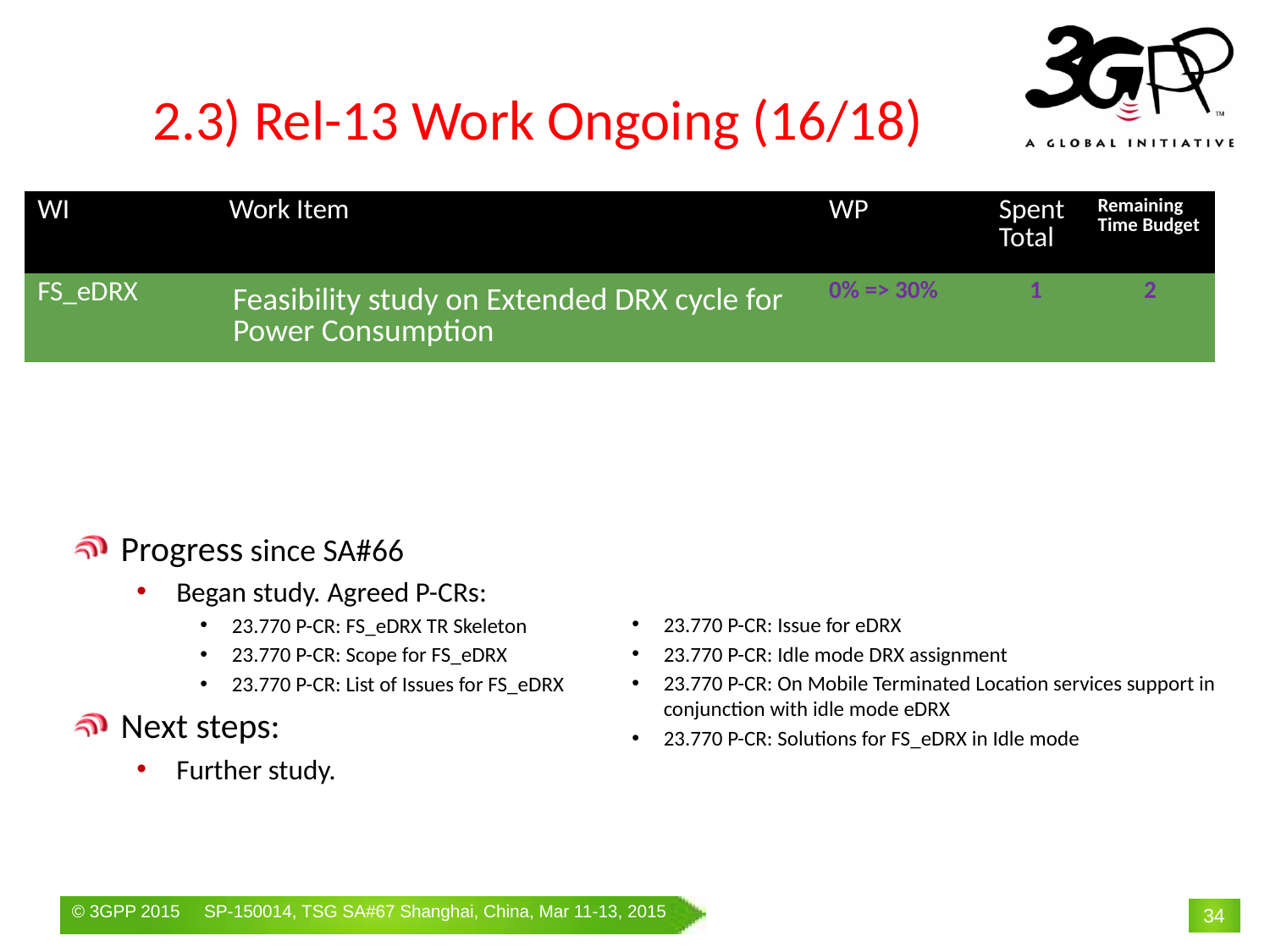

# 2.3) Rel-13 Work Ongoing (16/18)
| WI | Work Item | WP | Spent Total | Remaining Time Budget |
| --- | --- | --- | --- | --- |
| FS\_eDRX | Feasibility study on Extended DRX cycle for Power Consumption | 0% => 30% | 1 | 2 |
Progress since SA#66
Began study. Agreed P-CRs:
23.770 P-CR: FS_eDRX TR Skeleton
23.770 P-CR: Scope for FS_eDRX
23.770 P-CR: List of Issues for FS_eDRX
Next steps:
Further study.
23.770 P-CR: Issue for eDRX
23.770 P-CR: Idle mode DRX assignment
23.770 P-CR: On Mobile Terminated Location services support in conjunction with idle mode eDRX
23.770 P-CR: Solutions for FS_eDRX in Idle mode